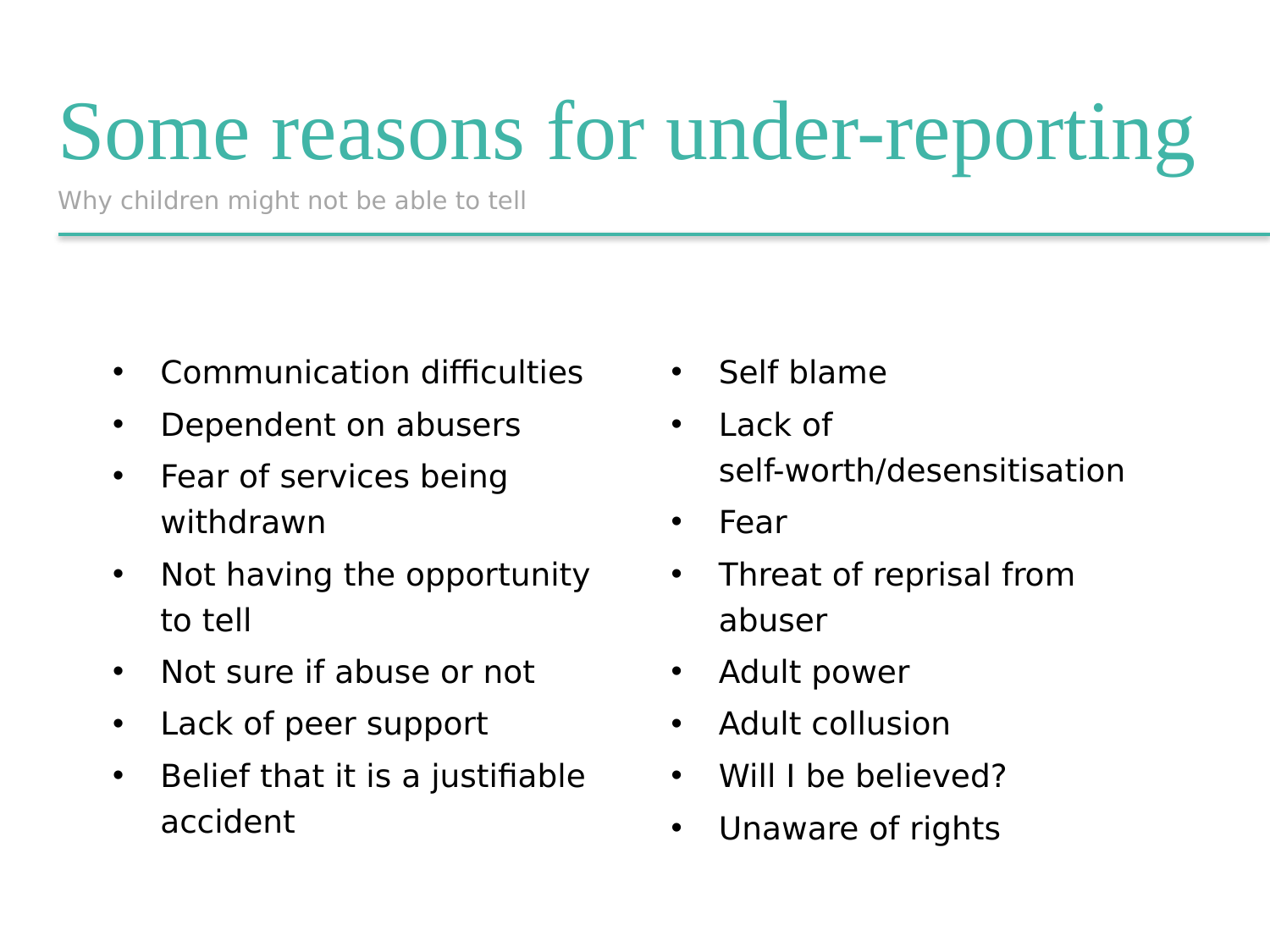

Some reasons for under-reporting
Why children might not be able to tell
Communication difficulties
Dependent on abusers
Fear of services being withdrawn
Not having the opportunity to tell
Not sure if abuse or not
Lack of peer support
Belief that it is a justifiable  accident
Self blame
Lack of self-worth/desensitisation
Fear
Threat of reprisal from abuser
Adult power
Adult collusion
Will I be believed?
Unaware of rights